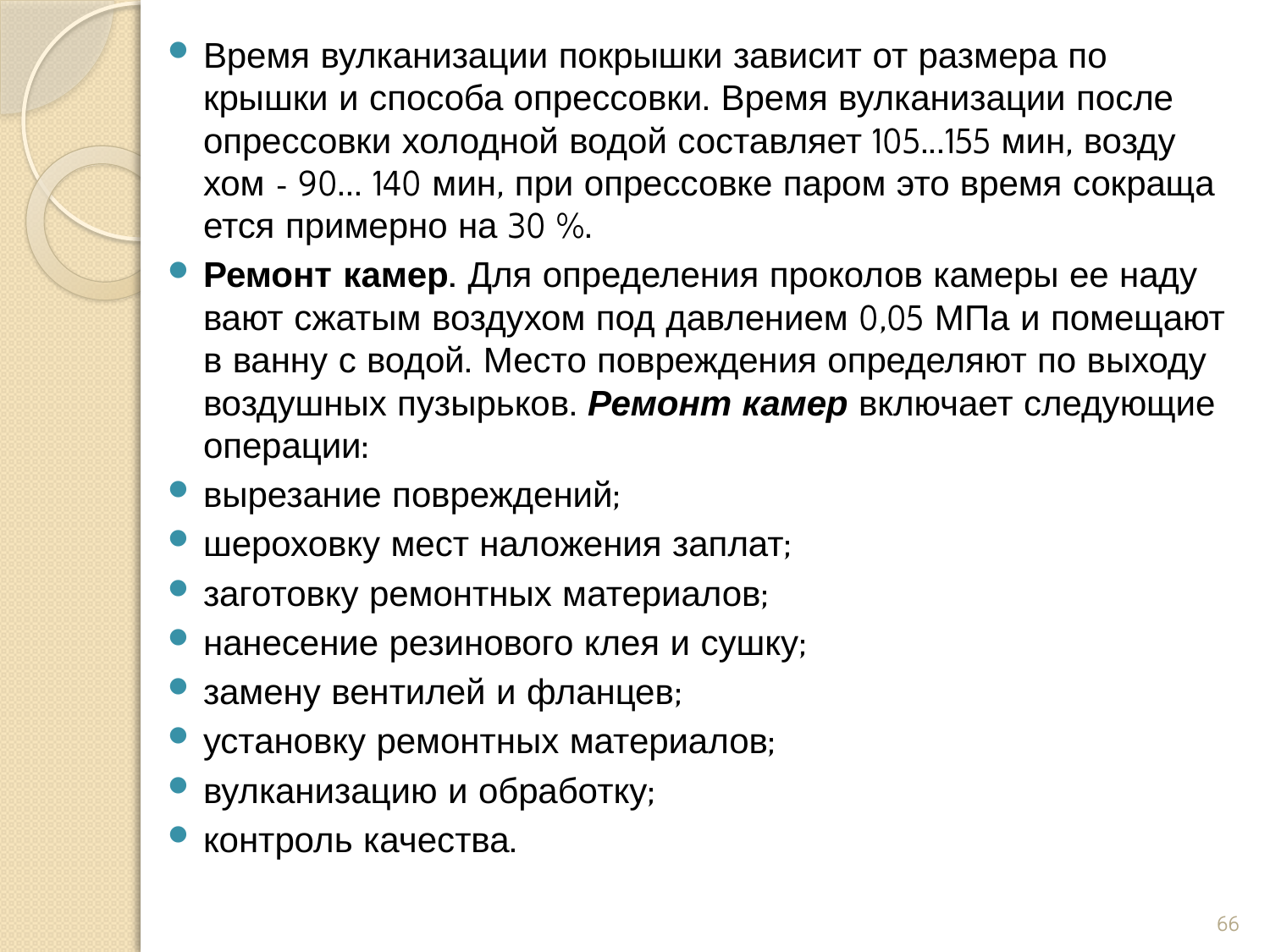

Время вулканизации покрышки зависит от размера по­крышки и способа опрессовки. Время вулканизации после опрессовки холодной водой составляет 105...155 мин, возду­хом - 90... 140 мин, при опрессовке паром это время сокраща­ется примерно на 30 %.
Ремонт камер. Для определения проколов камеры ее наду­вают сжатым воздухом под давлением 0,05 МПа и помещают в ванну с водой. Место повреждения определяют по выходу воздушных пузырьков. Ремонт камер включает следующие операции:
вырезание повреждений;
шероховку мест наложения заплат;
заготовку ремонтных материалов;
нанесение резинового клея и сушку;
замену вентилей и фланцев;
установку ремонтных материалов;
вулканизацию и обработку;
контроль качества.

66